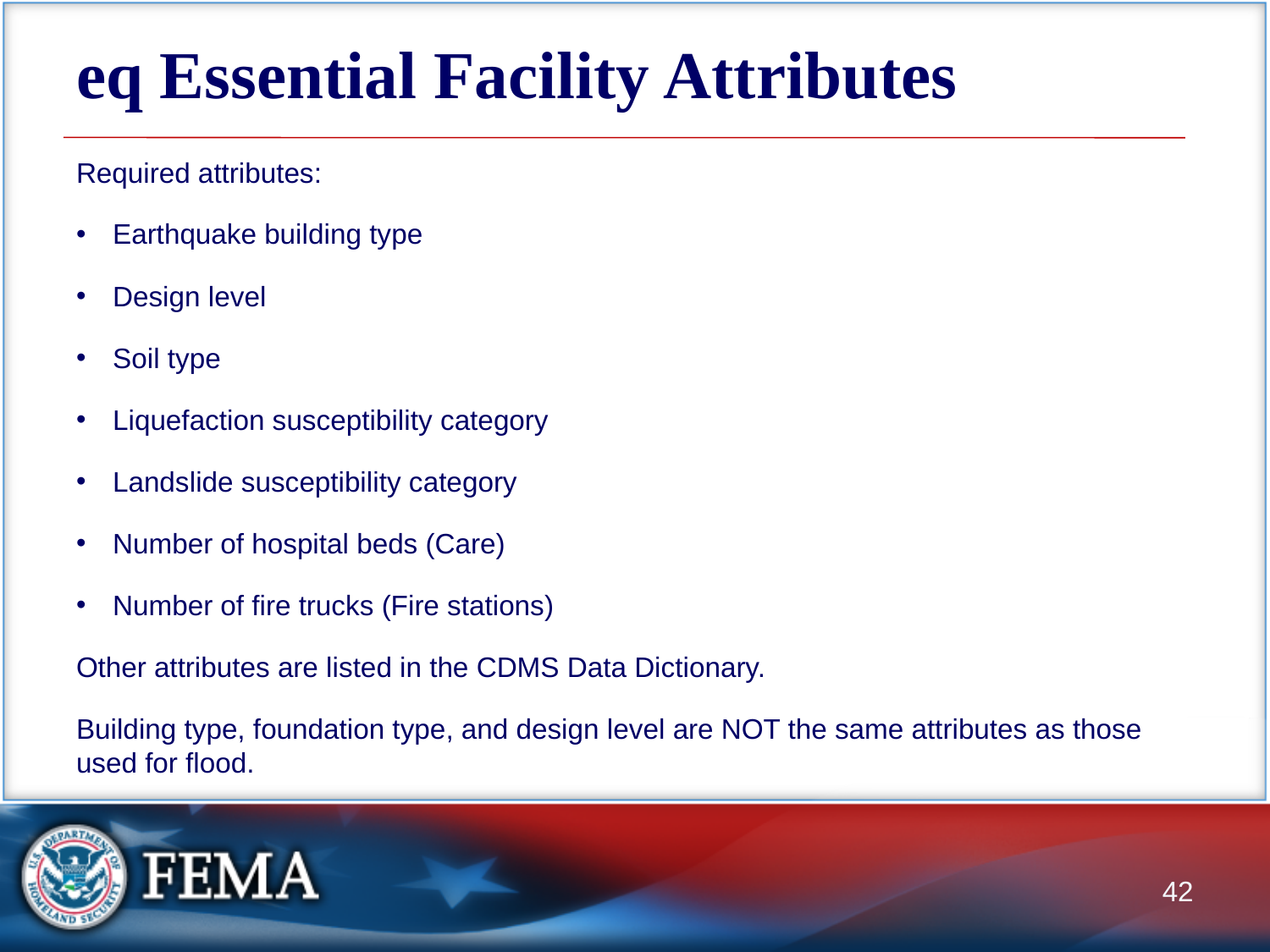

# eq Essential Facility Attributes
Required attributes:
Earthquake building type
Design level
Soil type
Liquefaction susceptibility category
Landslide susceptibility category
Number of hospital beds (Care)
Number of fire trucks (Fire stations)
Other attributes are listed in the CDMS Data Dictionary.
Building type, foundation type, and design level are NOT the same attributes as those used for flood.
42